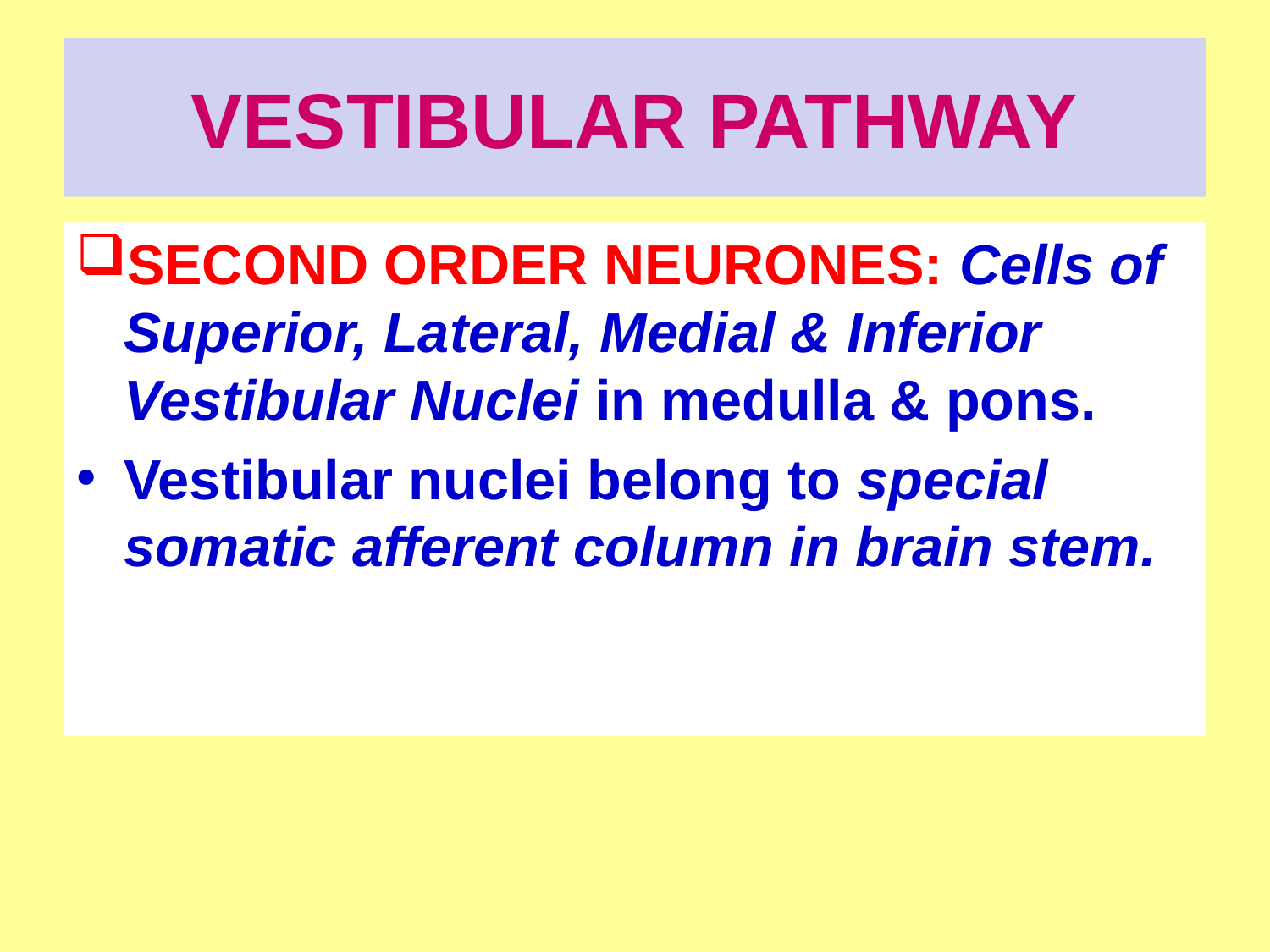

# VESTIBULAR PATHWAY
SECOND ORDER NEURONES: Cells of Superior, Lateral, Medial & Inferior Vestibular Nuclei in medulla & pons.
Vestibular nuclei belong to special somatic afferent column in brain stem.